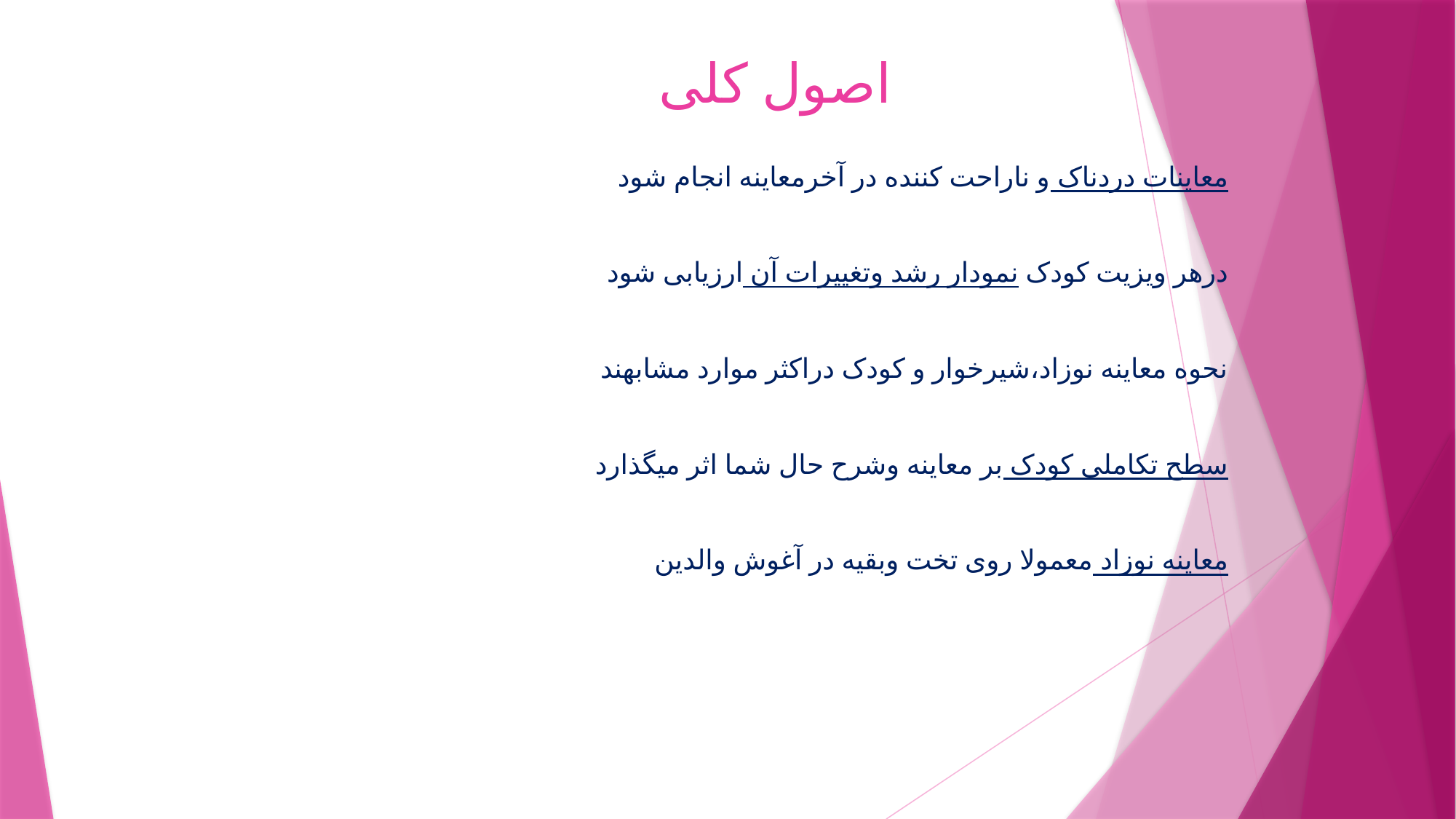

# اصول کلی
معاینات دردناک و ناراحت کننده در آخرمعاینه انجام شود

درهر ویزیت کودک نمودار رشد وتغییرات آن ارزیابی شود

نحوه معاینه نوزاد،شیرخوار و کودک دراکثر موارد مشابهند

سطح تکاملی کودک بر معاینه وشرح حال شما اثر میگذارد

معاینه نوزاد معمولا روی تخت وبقیه در آغوش والدین